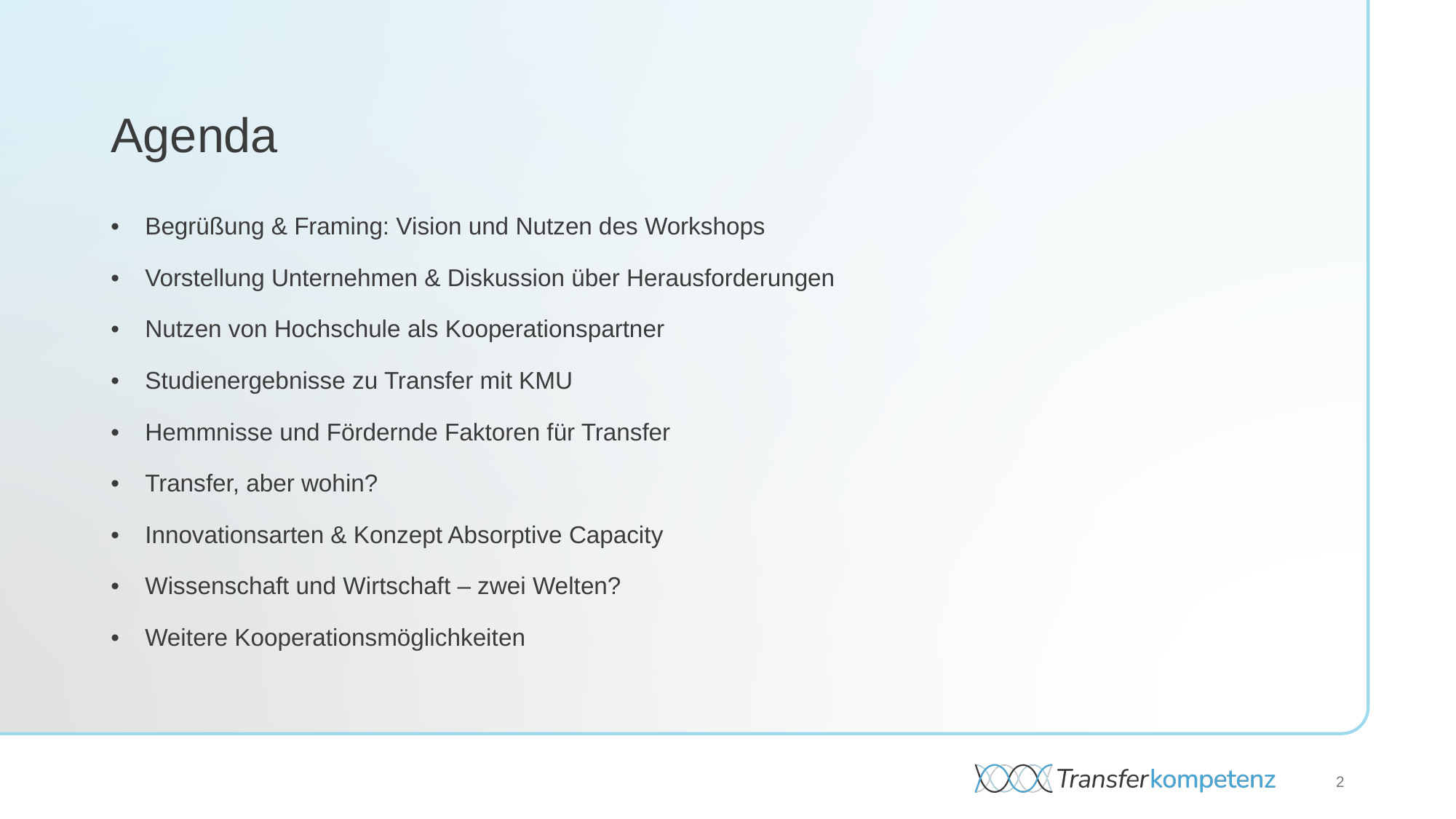

# Agenda
| Begrüßung & Framing: Vision und Nutzen des Workshops |
| --- |
| Vorstellung Unternehmen & Diskussion über Herausforderungen |
| Nutzen von Hochschule als Kooperationspartner |
| Studienergebnisse zu Transfer mit KMU |
| Hemmnisse und Fördernde Faktoren für Transfer |
| Transfer, aber wohin? |
| Innovationsarten & Konzept Absorptive Capacity |
| Wissenschaft und Wirtschaft – zwei Welten? |
| Weitere Kooperationsmöglichkeiten |
2